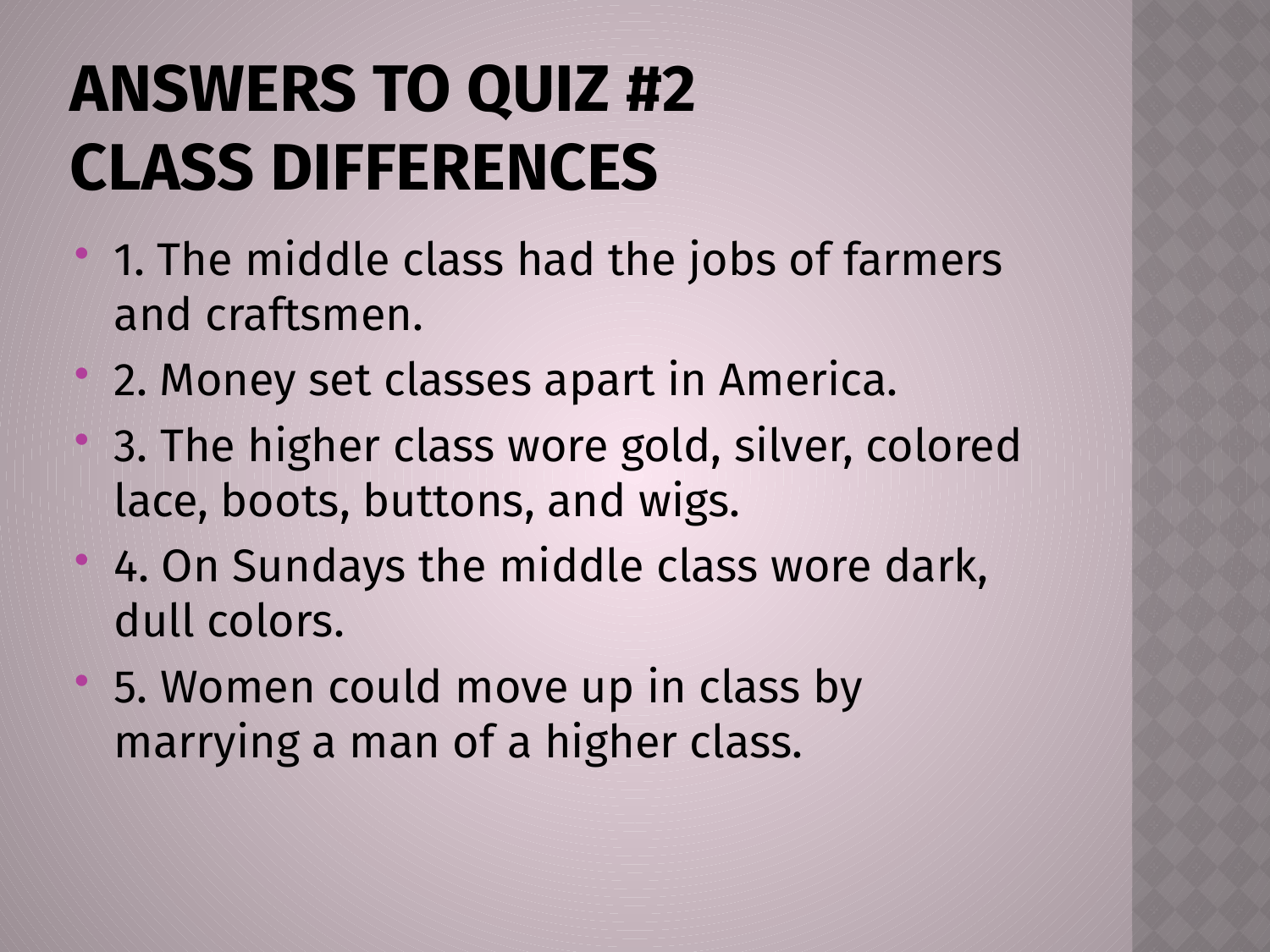

# Answers to Quiz #2 Class differences
1. The middle class had the jobs of farmers and craftsmen.
2. Money set classes apart in America.
3. The higher class wore gold, silver, colored lace, boots, buttons, and wigs.
4. On Sundays the middle class wore dark, dull colors.
5. Women could move up in class by marrying a man of a higher class.